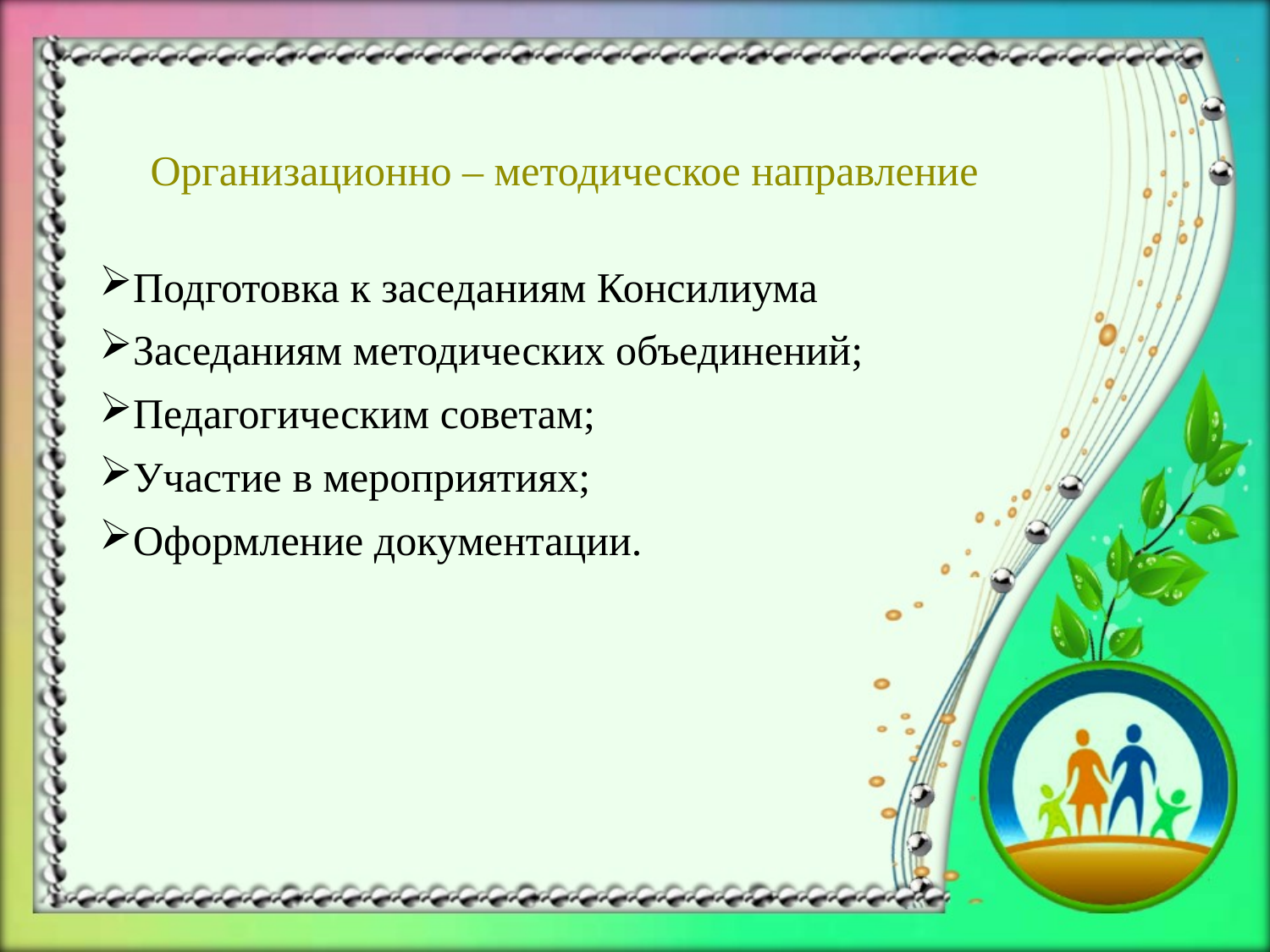

# Организационно – методическое направление
Подготовка к заседаниям Консилиума
Заседаниям методических объединений;
Педагогическим советам;
Участие в мероприятиях;
Оформление документации.